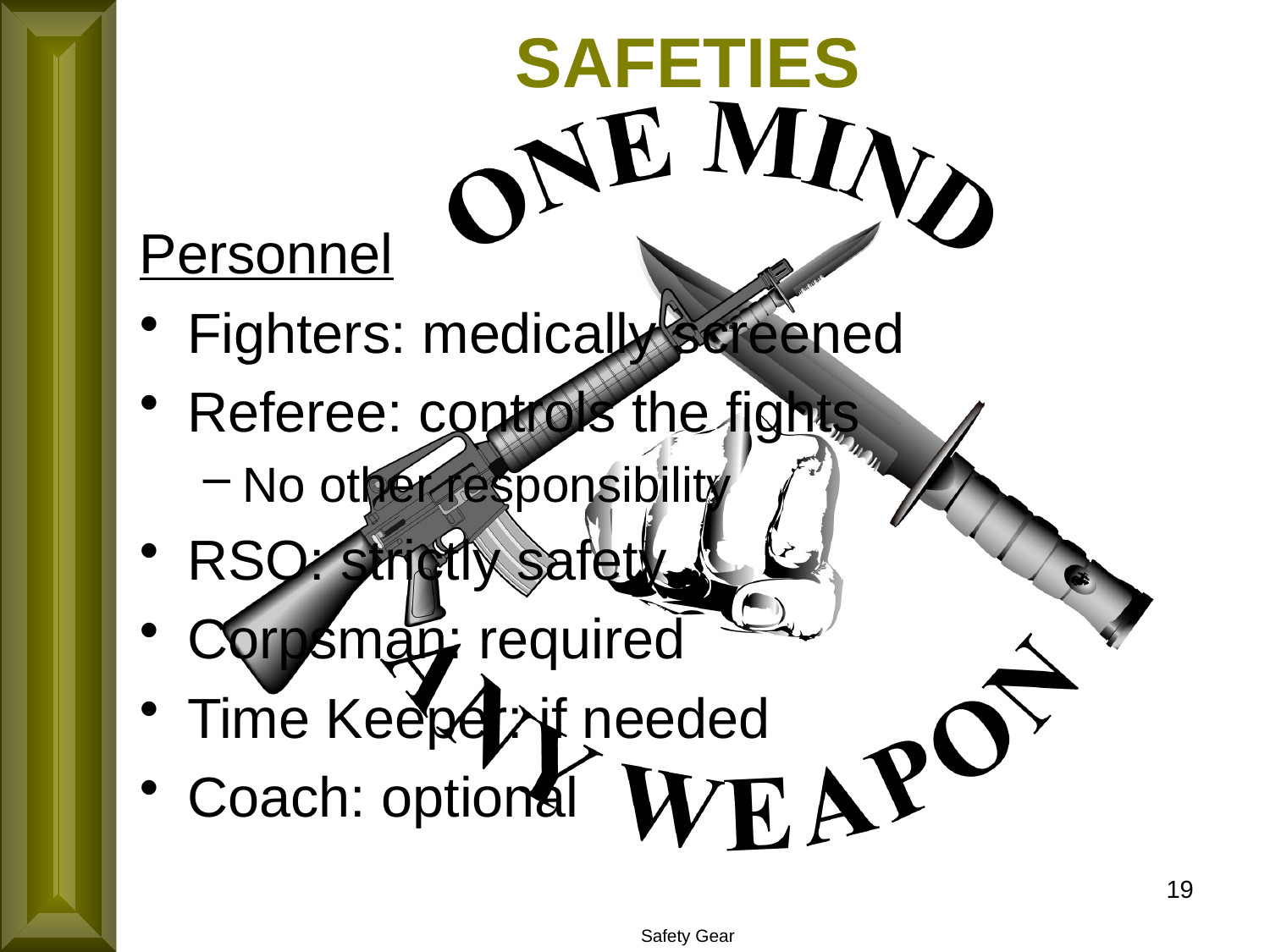

SAFETIES
Personnel
Fighters: medically screened
Referee: controls the fights
No other responsibility
RSO: strictly safety
Corpsman: required
Time Keeper: if needed
Coach: optional
19
Safety Gear